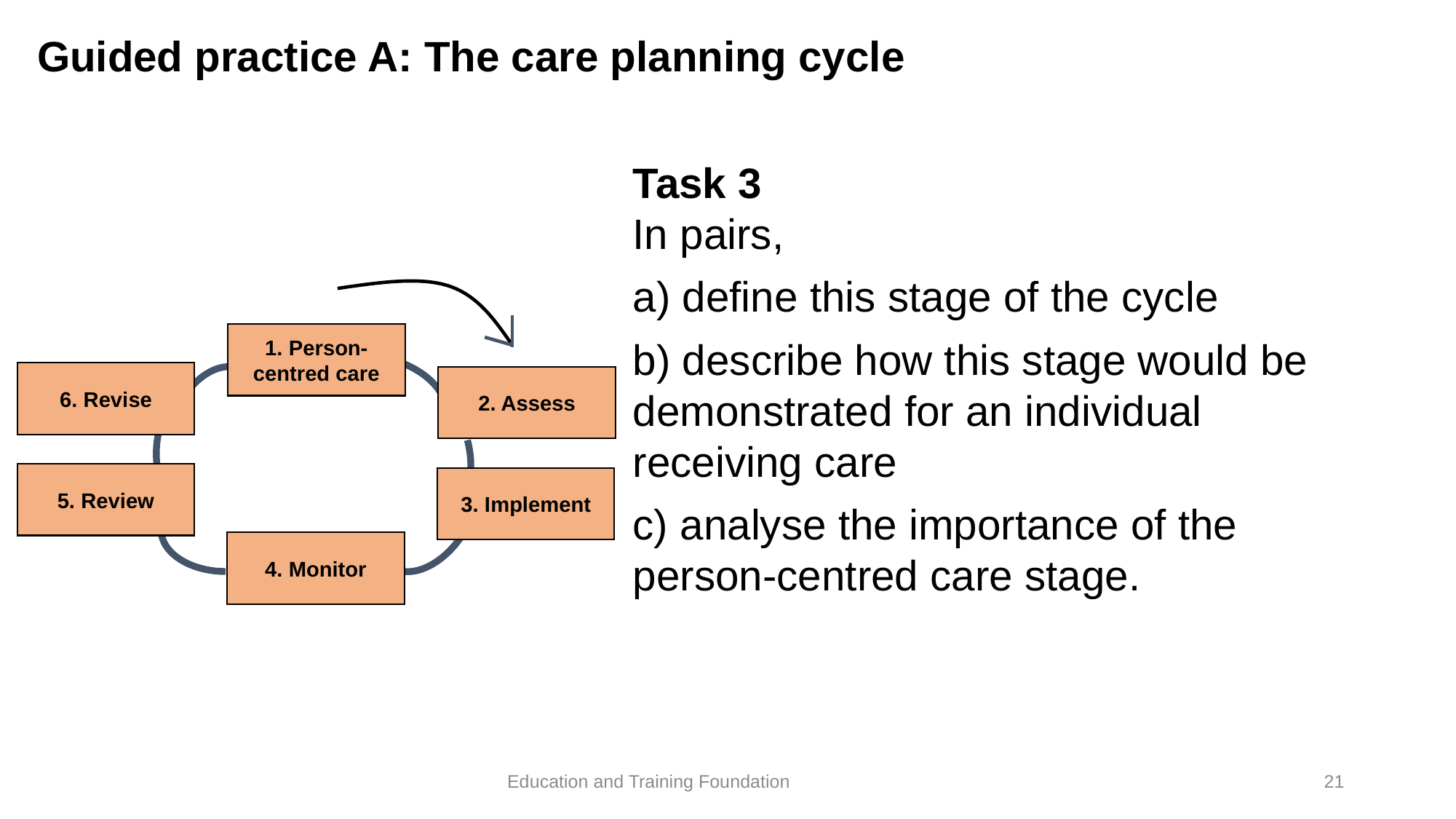

# Guided practice A: The care planning cycle
Task 3
In pairs,
a) define this stage of the cycle
b) describe how this stage would be demonstrated for an individual receiving care
c) analyse the importance of the person-centred care stage.

1. Person-centred care

6. Revise
2. Assess

5. Review
3. Implement

4. Monitor
21
Education and Training Foundation